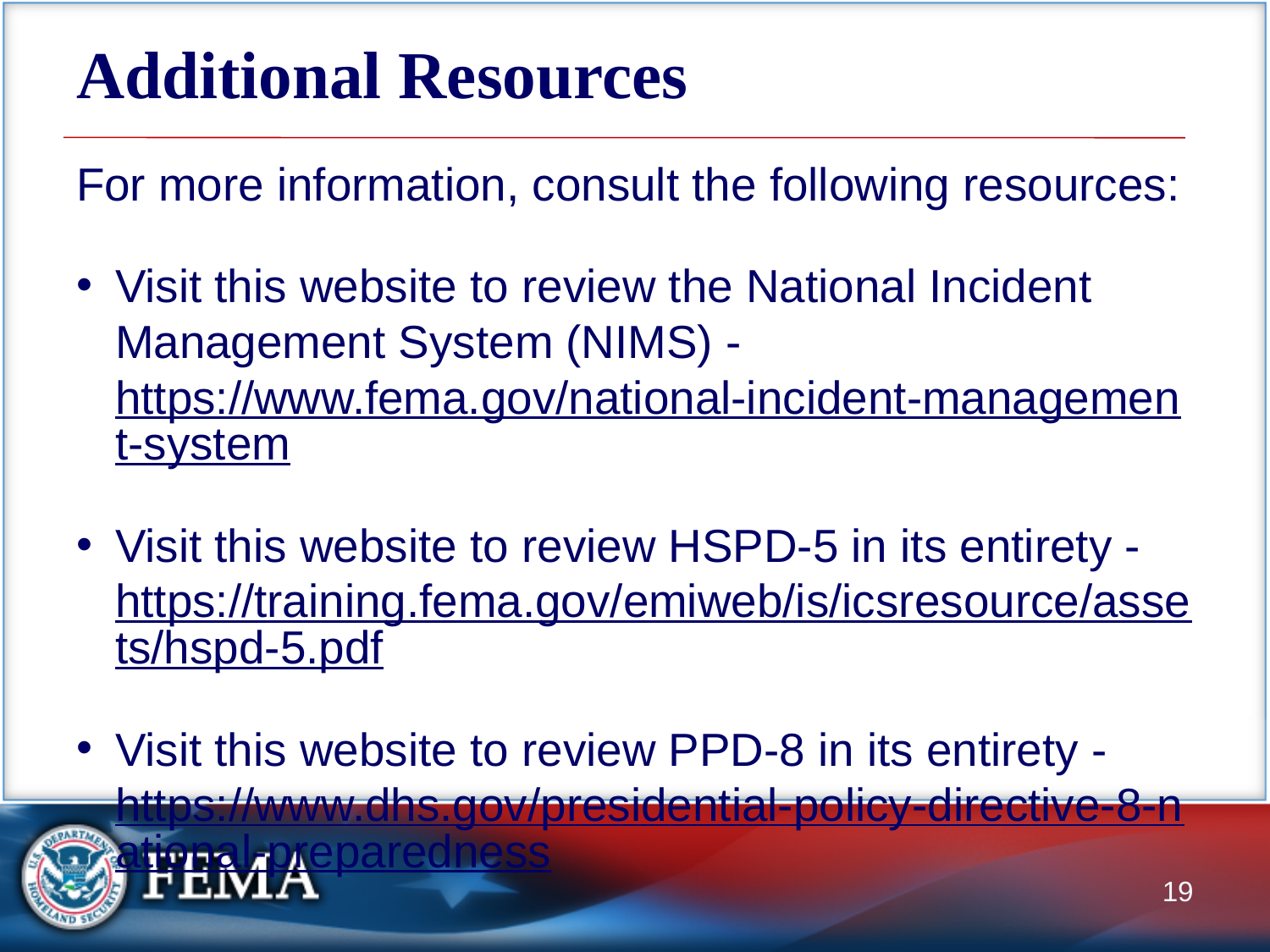

# Additional Resources
For more information, consult the following resources:
Visit this website to review the National Incident Management System (NIMS) - https://www.fema.gov/national-incident-management-system
Visit this website to review HSPD-5 in its entirety - https://training.fema.gov/emiweb/is/icsresource/assets/hspd-5.pdf
Visit this website to review PPD-8 in its entirety - https://www.dhs.gov/presidential-policy-directive-8-national-preparedness
19